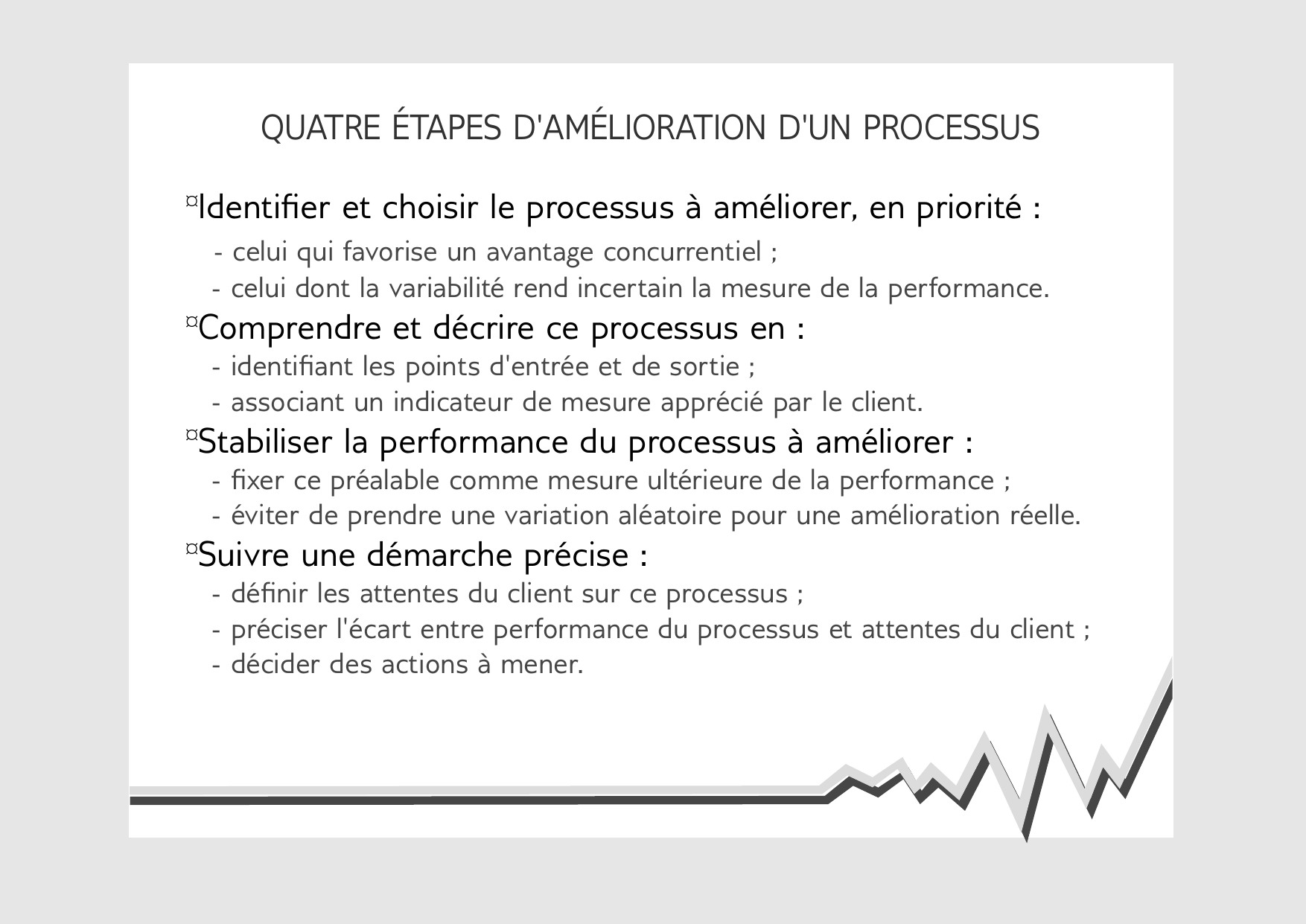

QUATRE ÉTAPES D'AMÉLIORATION D'UN PROCESSUS
Identifier et choisir le processus à améliorer, en priorité :
   - celui qui favorise un avantage concurrentiel ;
   - celui dont la variabilité rend incertain la mesure de la performance.
Comprendre et décrire ce processus en :
   - identifiant les points d'entrée et de sortie ;
   - associant un indicateur de mesure apprécié par le client.
Stabiliser la performance du processus à améliorer :
   - fixer ce préalable comme mesure ultérieure de la performance ;
   - éviter de prendre une variation aléatoire pour une amélioration réelle.
Suivre une démarche précise :
   - définir les attentes du client sur ce processus ;
   - préciser l'écart entre performance du processus et attentes du client ;
   - décider des actions à mener.